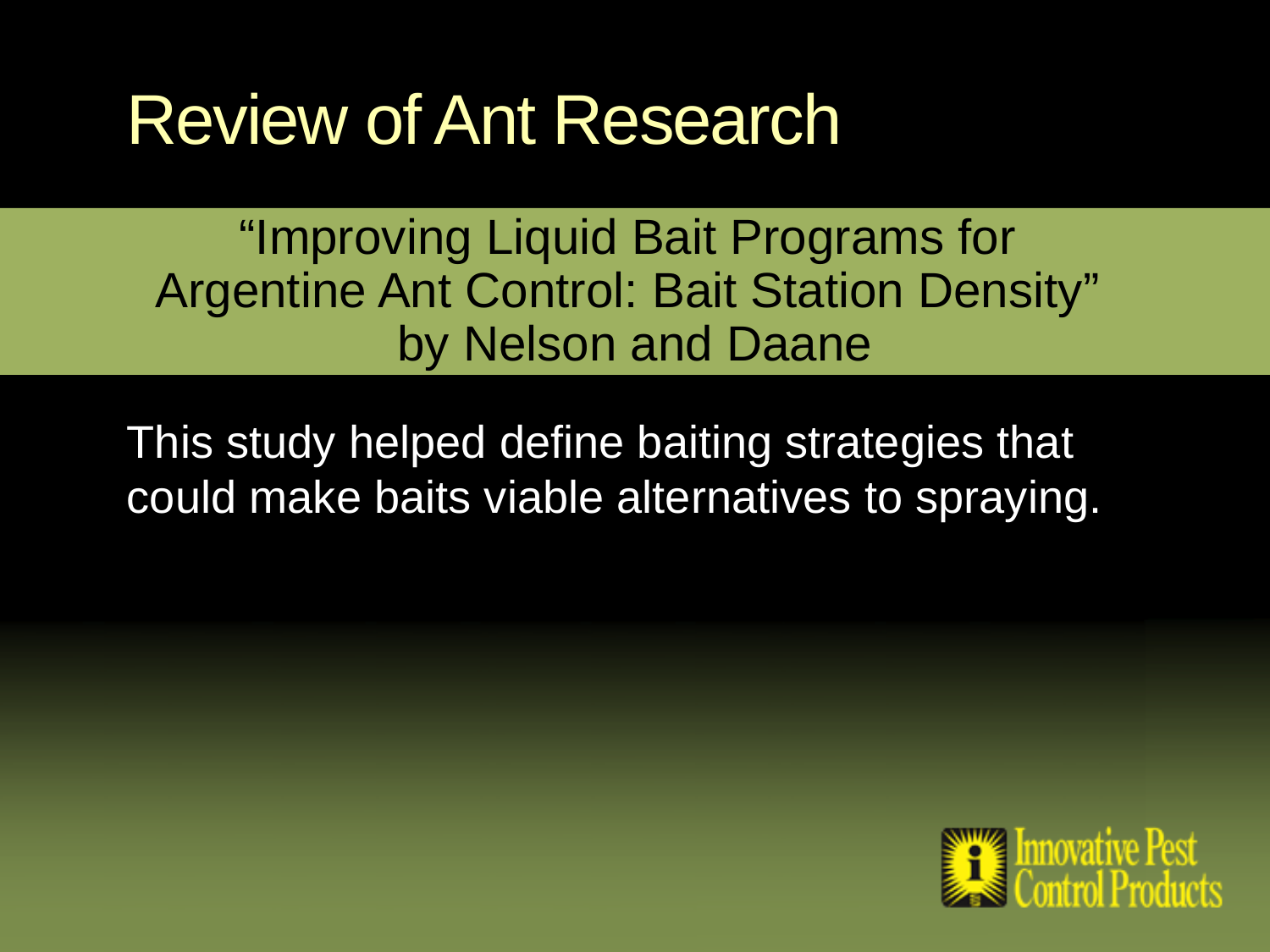

# Review of Ant Research
“Improving Liquid Bait Programs for
Argentine Ant Control: Bait Station Density”
by Nelson and Daane
This study helped define baiting strategies that could make baits viable alternatives to spraying.